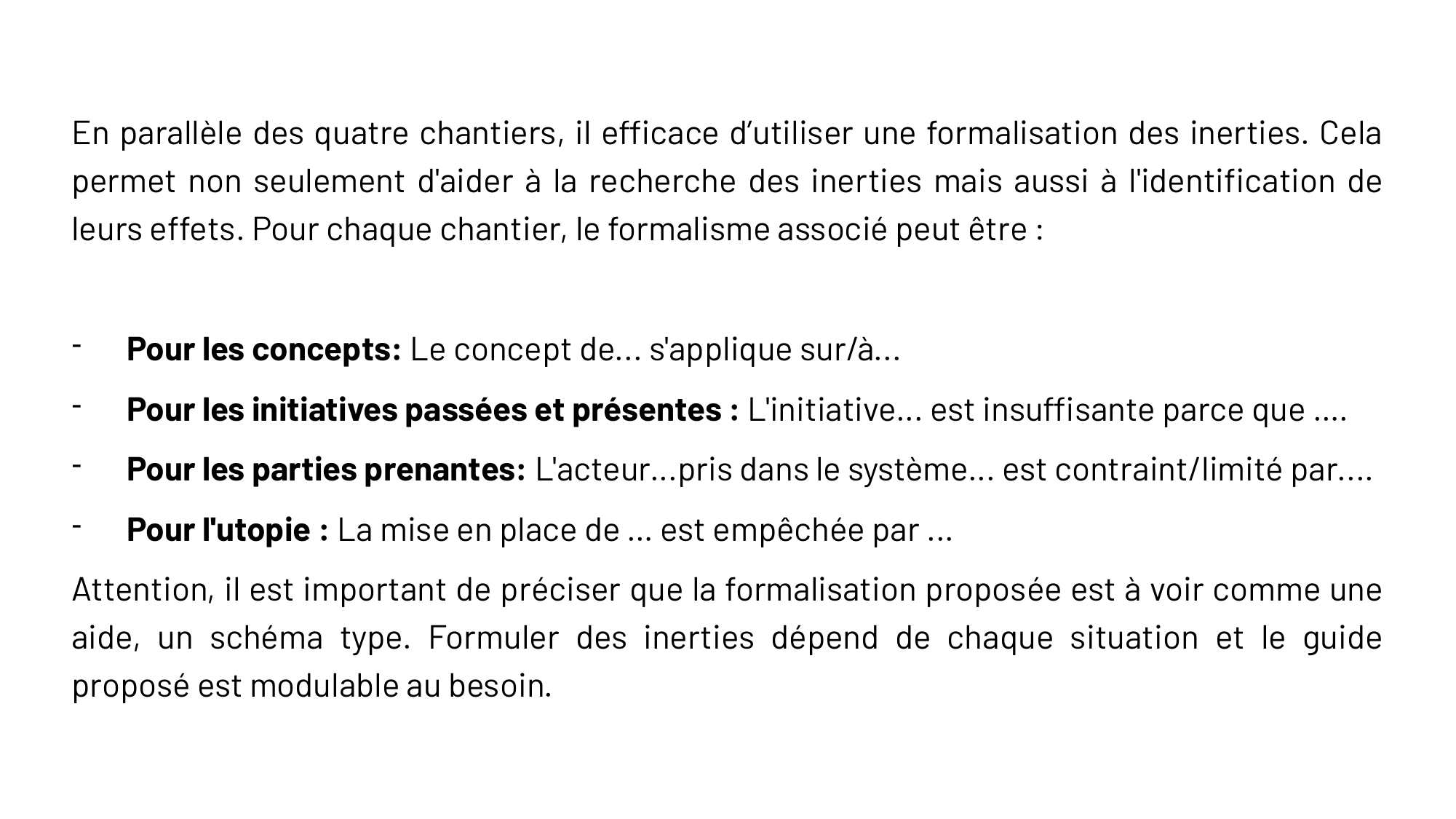

En parallèle des quatre chantiers, il efficace d’utiliser une formalisation des inerties. Cela permet non seulement d'aider à la recherche des inerties mais aussi à l'identification de leurs effets. Pour chaque chantier, le formalisme associé peut être :

Pour les concepts: Le concept de... s'applique sur/à...
Pour les initiatives passées et présentes : L'initiative... est insuffisante parce que ….
Pour les parties prenantes: L'acteur...pris dans le système... est contraint/limité par....
Pour l'utopie : La mise en place de … est empêchée par ...
Attention, il est important de préciser que la formalisation proposée est à voir comme une aide, un schéma type. Formuler des inerties dépend de chaque situation et le guide proposé est modulable au besoin.